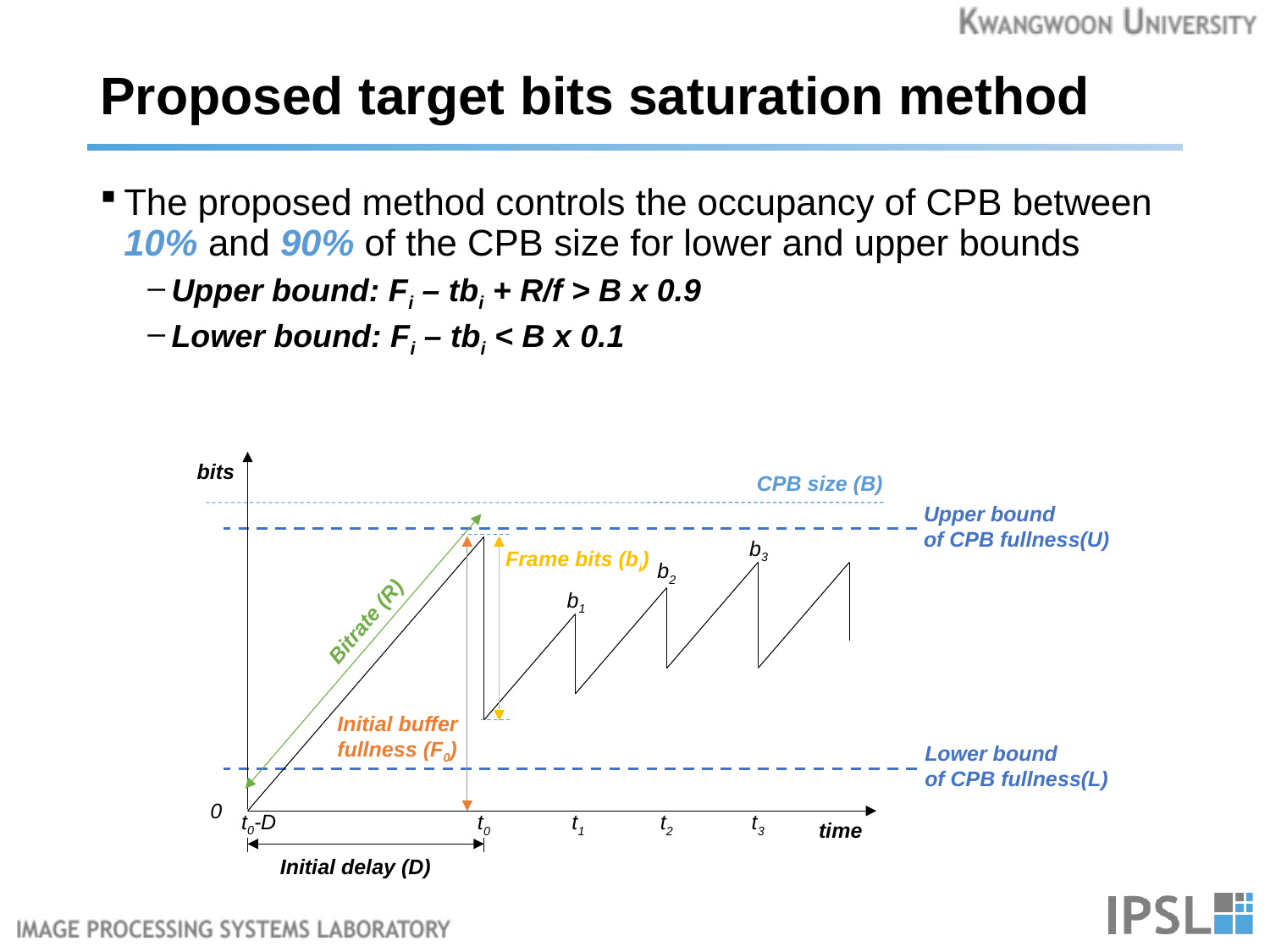

# Proposed target bits saturation method
The proposed method controls the occupancy of CPB between 10% and 90% of the CPB size for lower and upper bounds
Upper bound: Fi – tbi + R/f > B x 0.9
Lower bound: Fi – tbi < B x 0.1

bits
CPB size (B)
b3
Frame bits (bi)
b2
b1
Bitrate (R)
Initial buffer
fullness (F0)
0
t0-D
t1
t2
t3
t0
time
Initial delay (D)
Upper bound
of CPB fullness(U)
Lower bound
of CPB fullness(L)